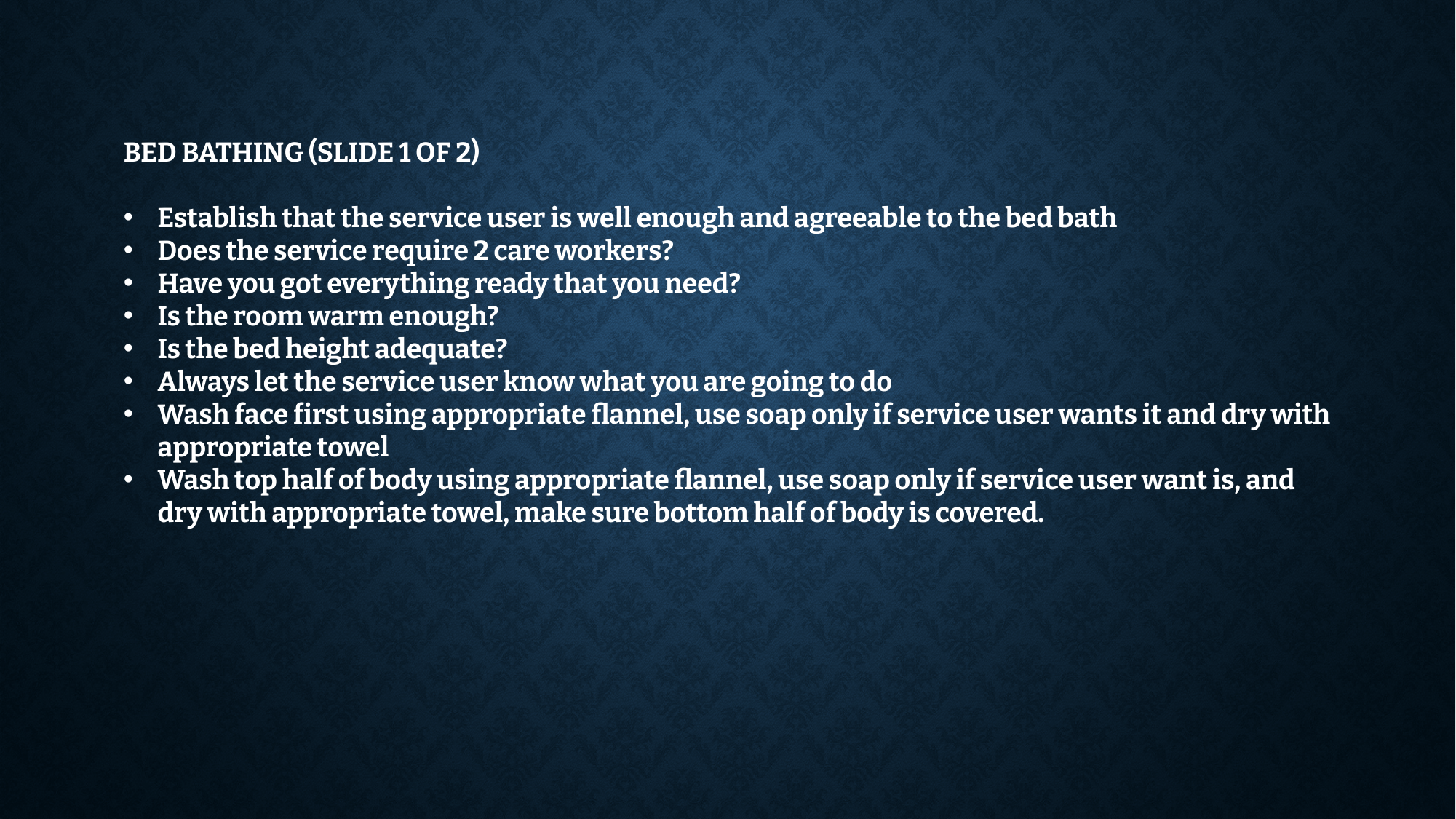

BED BATHING (SLIDE 1 OF 2)

Establish that the service user is well enough and agreeable to the bed bath
Does the service require 2 care workers?
Have you got everything ready that you need?
Is the room warm enough?
Is the bed height adequate?
Always let the service user know what you are going to do
Wash face first using appropriate flannel, use soap only if service user wants it and dry with appropriate towel
Wash top half of body using appropriate flannel, use soap only if service user want is, and dry with appropriate towel, make sure bottom half of body is covered.